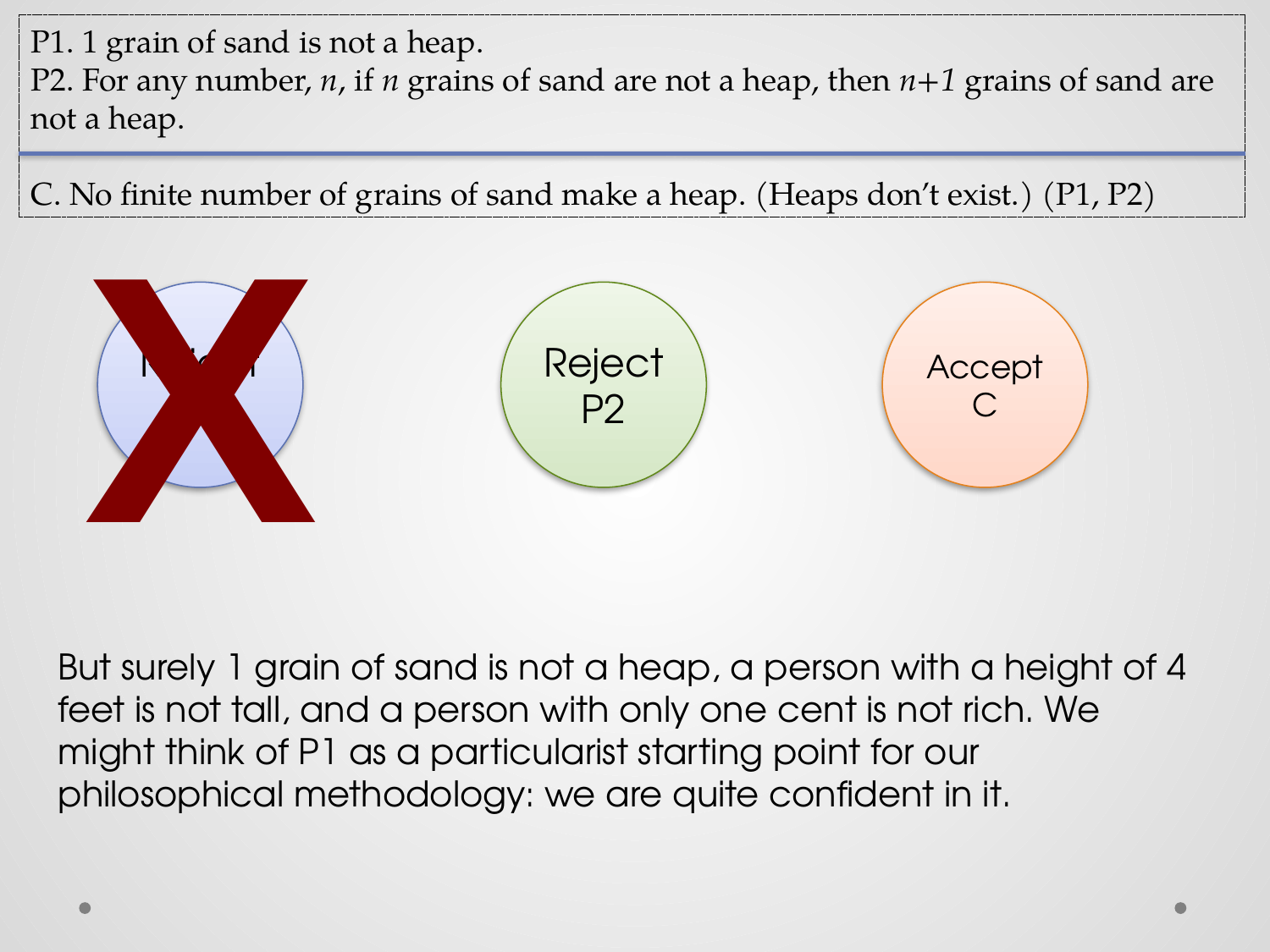

P1. 1 grain of sand is not a heap.
P2. For any number, n, if n grains of sand are not a heap, then n+1 grains of sand are not a heap.

C. No finite number of grains of sand make a heap. (Heaps don’t exist.) (P1, P2)
X
Reject P1
Reject P2
Accept C
But surely 1 grain of sand is not a heap, a person with a height of 4 feet is not tall, and a person with only one cent is not rich. We might think of P1 as a particularist starting point for our philosophical methodology: we are quite confident in it.